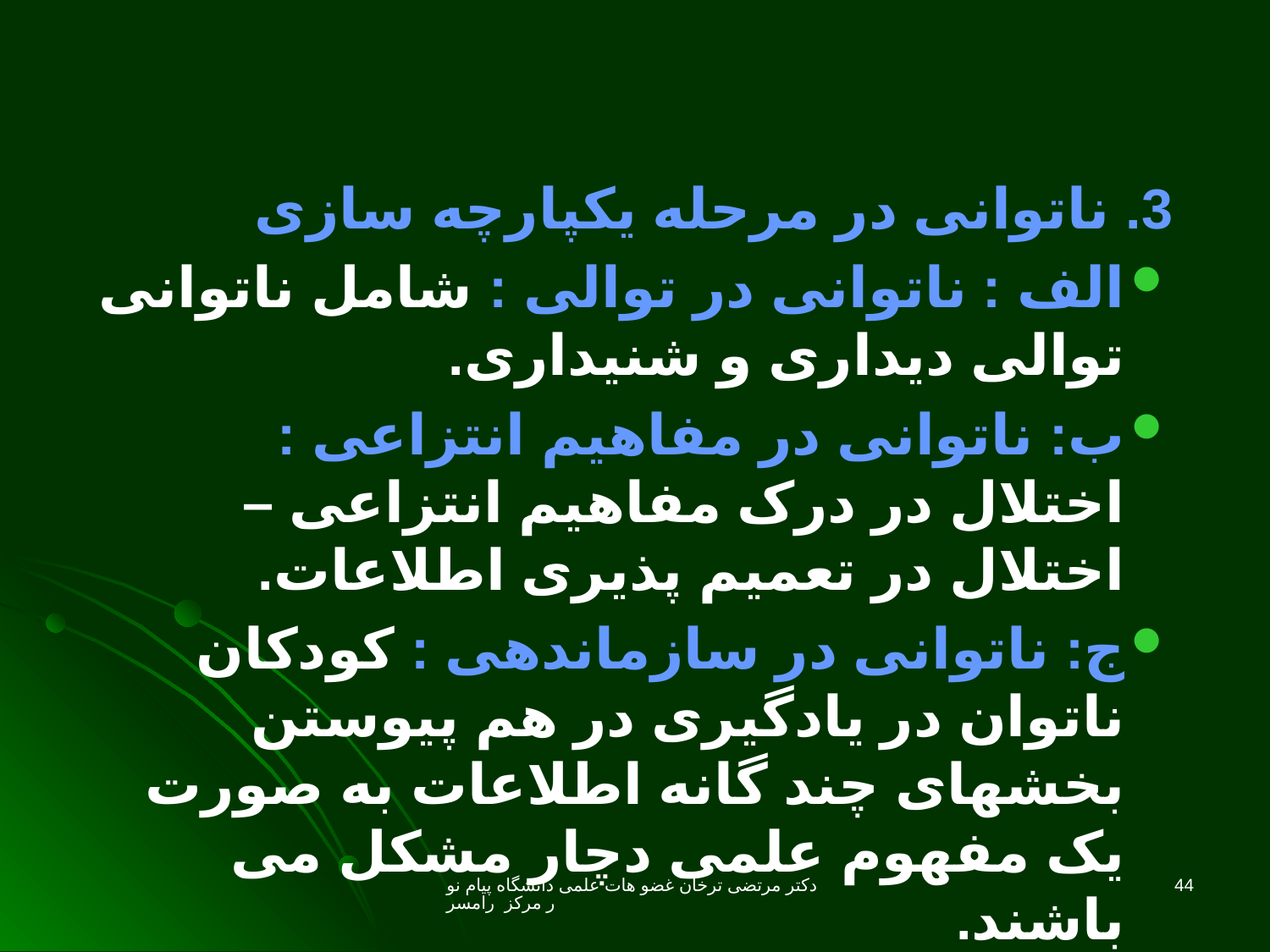

3. ناتوانی در مرحله یکپارچه سازی
الف : ناتوانی در توالی : شامل ناتوانی توالی دیداری و شنیداری.
ب: ناتوانی در مفاهیم انتزاعی : اختلال در درک مفاهیم انتزاعی – اختلال در تعمیم پذیری اطلاعات.
ج: ناتوانی در سازماندهی : کودکان ناتوان در یادگیری در هم پیوستن بخشهای چند گانه اطلاعات به صورت یک مفهوم علمی دچار مشکل می باشند.
دکتر مرتضی ترخان غضو هات علمی دانشگاه پیام نور مرکز رامسر
44